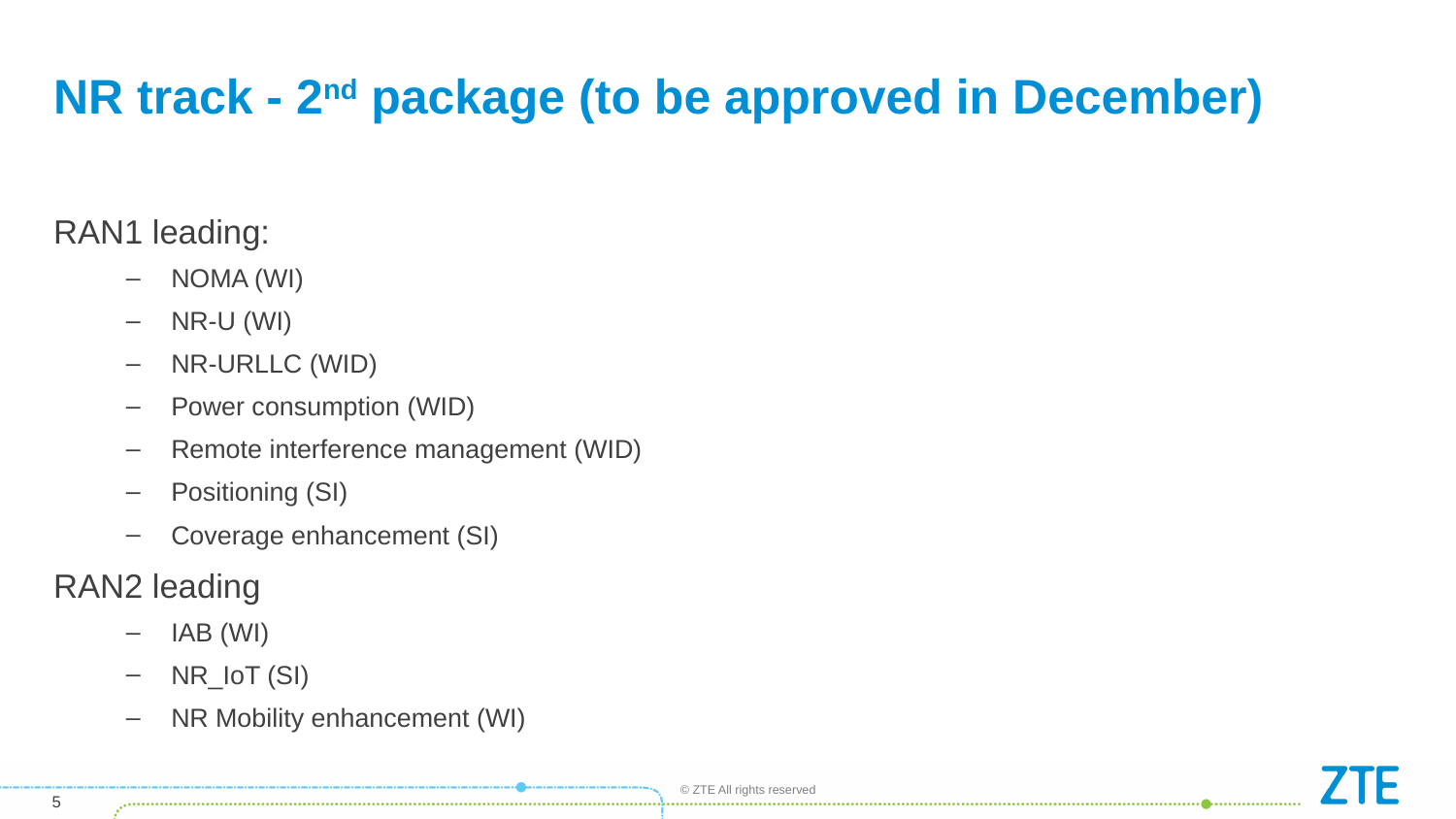

# NR track - 2nd package (to be approved in December)
RAN1 leading:
NOMA (WI)
NR-U (WI)
NR-URLLC (WID)
Power consumption (WID)
Remote interference management (WID)
Positioning (SI)
Coverage enhancement (SI)
RAN2 leading
IAB (WI)
NR_IoT (SI)
NR Mobility enhancement (WI)